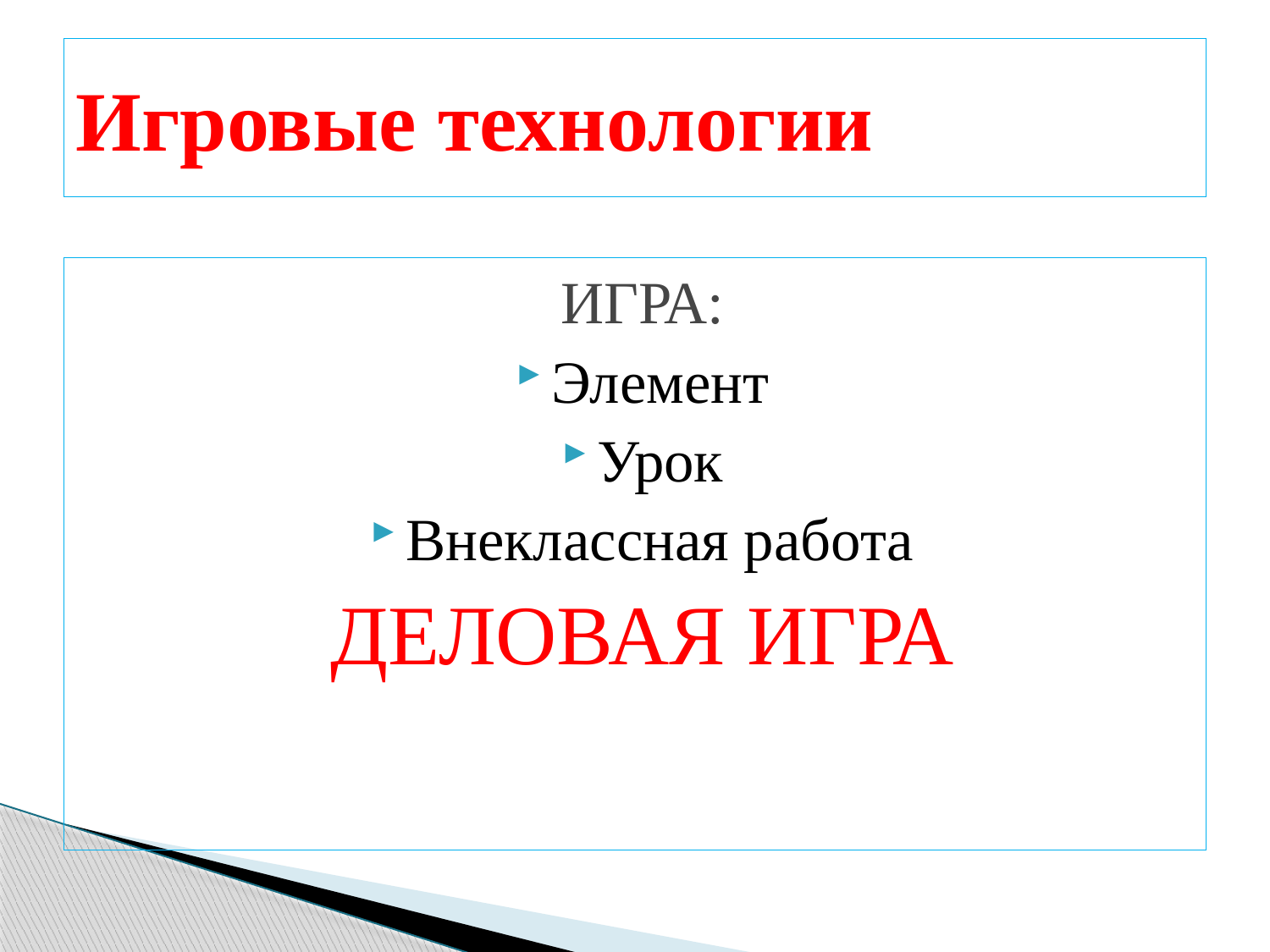

# Игровые технологии
ИГРА:
Элемент
Урок
Внеклассная работа
ДЕЛОВАЯ ИГРА